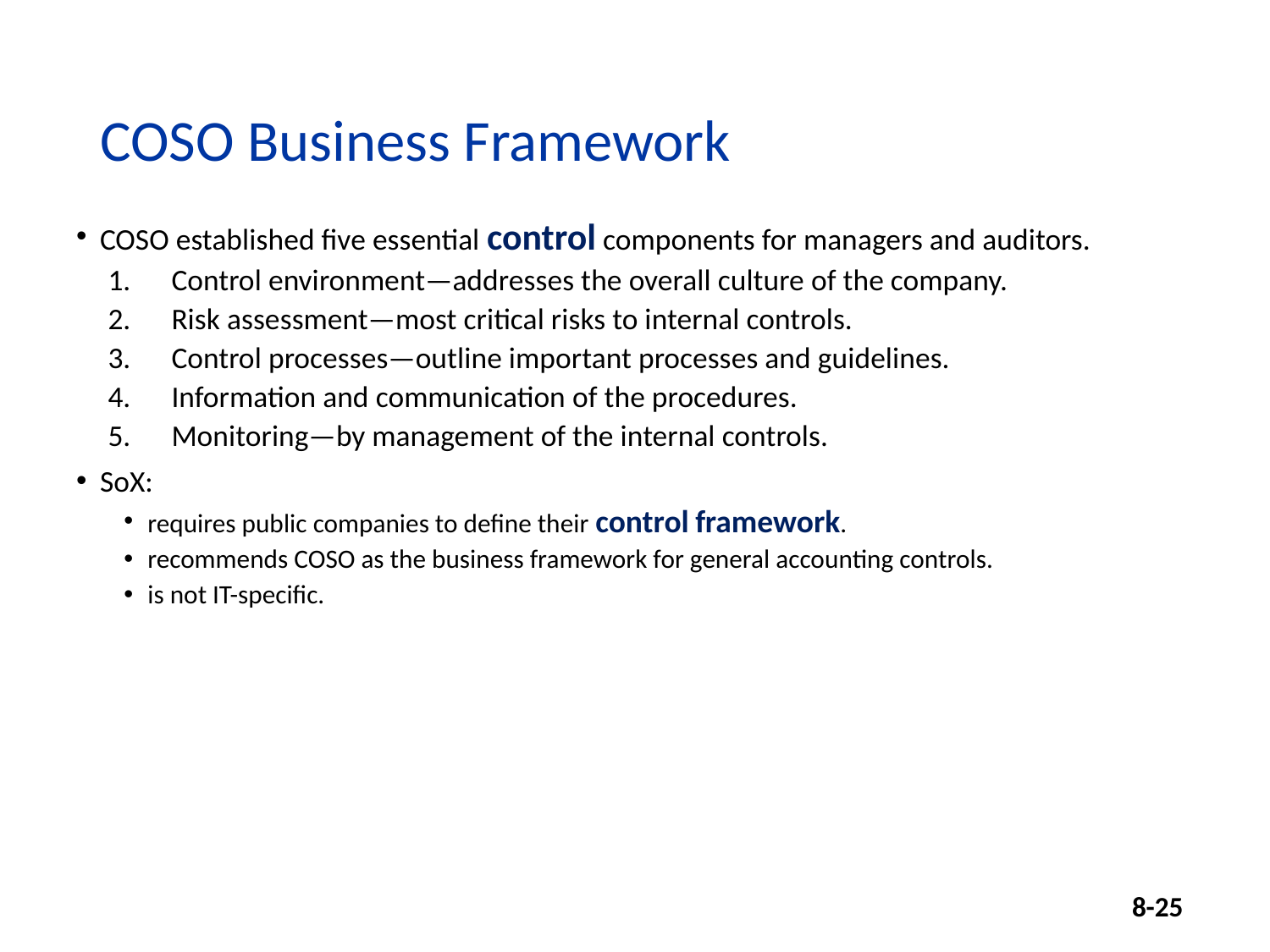

# COSO Business Framework
COSO established five essential control components for managers and auditors.
Control environment—addresses the overall culture of the company.
Risk assessment—most critical risks to internal controls.
Control processes—outline important processes and guidelines.
Information and communication of the procedures.
Monitoring—by management of the internal controls.
SoX:
requires public companies to define their control framework.
recommends COSO as the business framework for general accounting controls.
is not IT-specific.